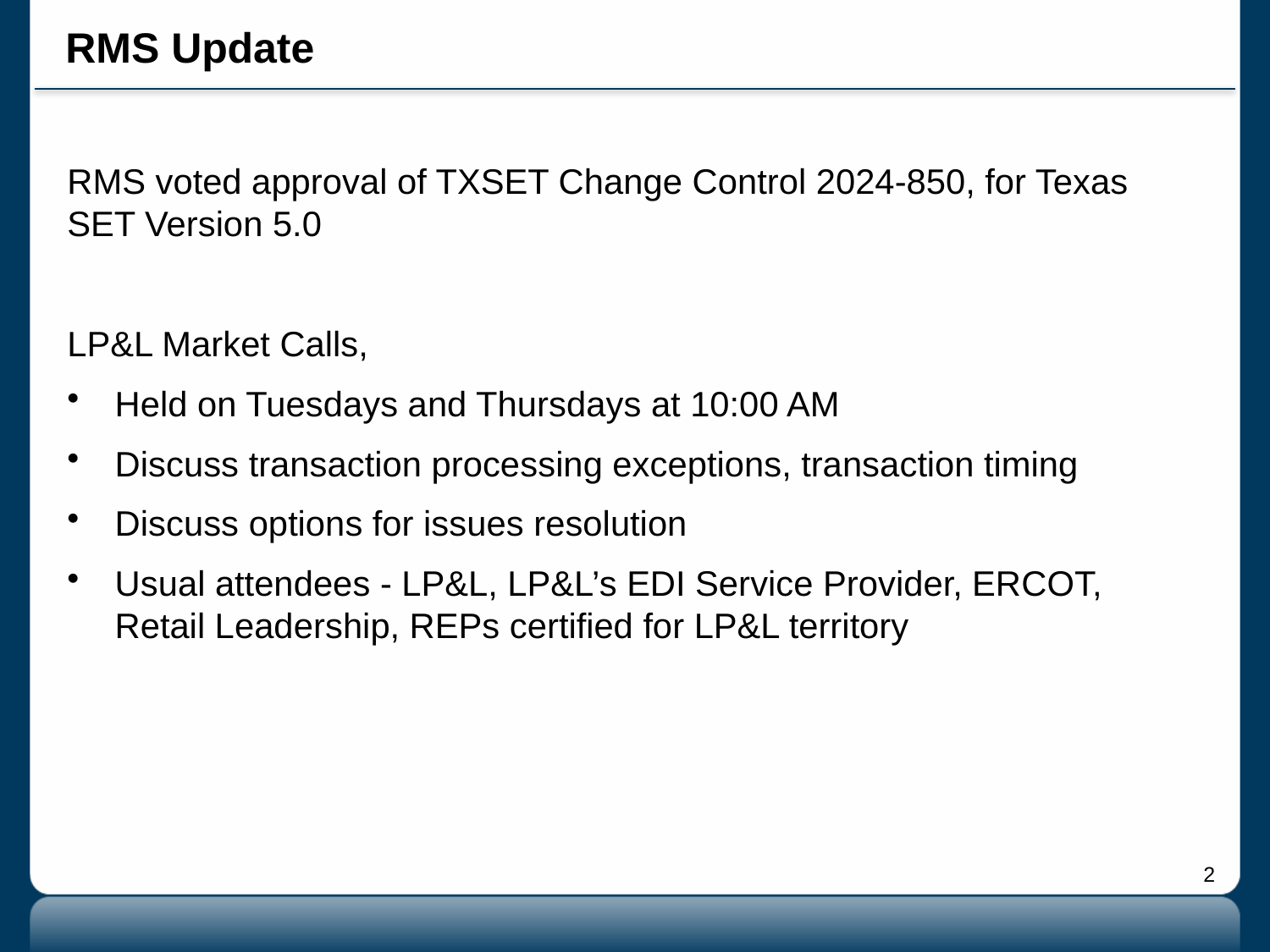

# RMS Update

RMS voted approval of TXSET Change Control 2024-850, for Texas SET Version 5.0

LP&L Market Calls,
Held on Tuesdays and Thursdays at 10:00 AM
Discuss transaction processing exceptions, transaction timing
Discuss options for issues resolution
Usual attendees - LP&L, LP&L’s EDI Service Provider, ERCOT, Retail Leadership, REPs certified for LP&L territory